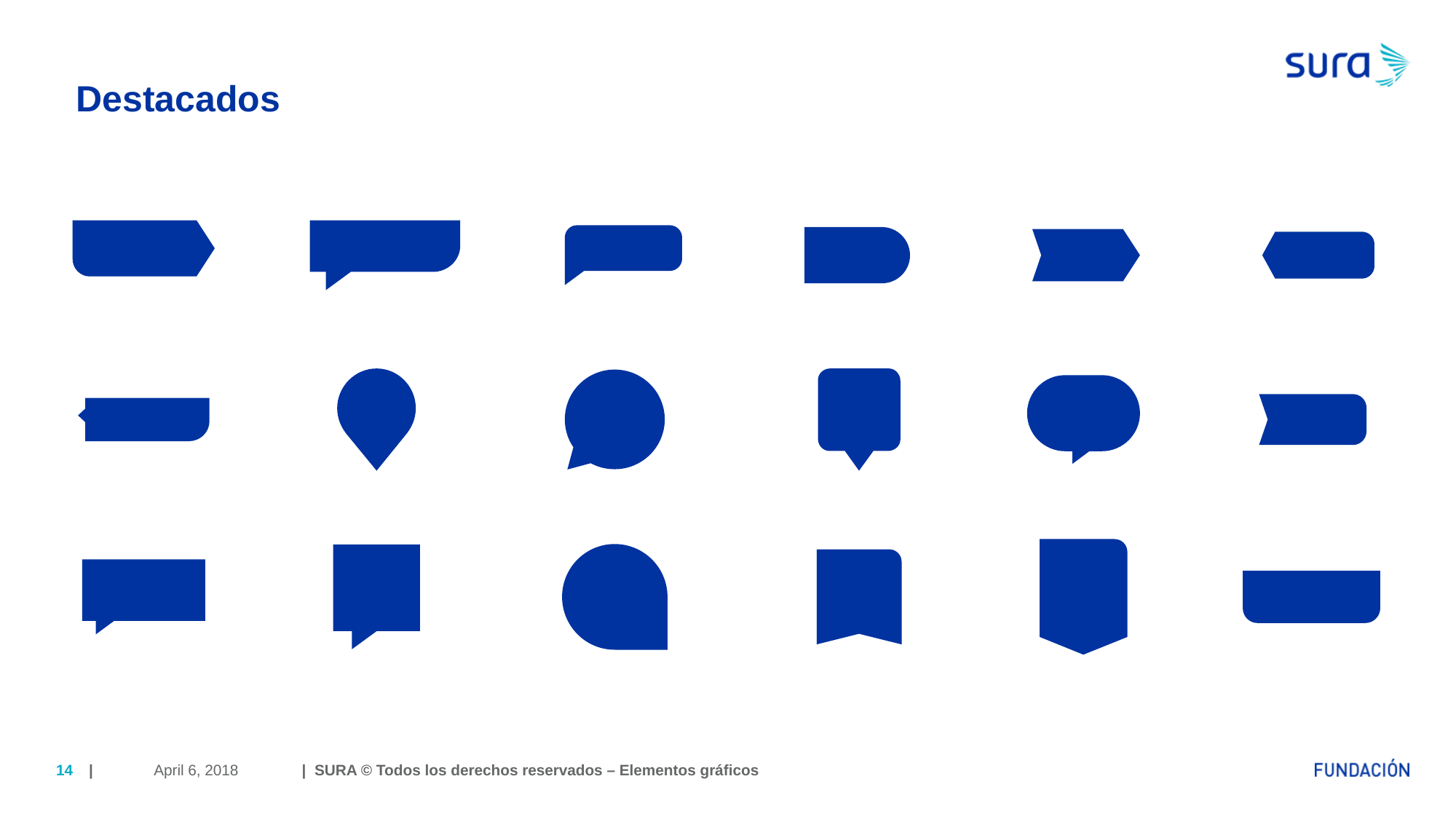

# Destacados

April 6, 2018
14
|                                                  |  SURA © Todos los derechos reservados – Elementos gráficos